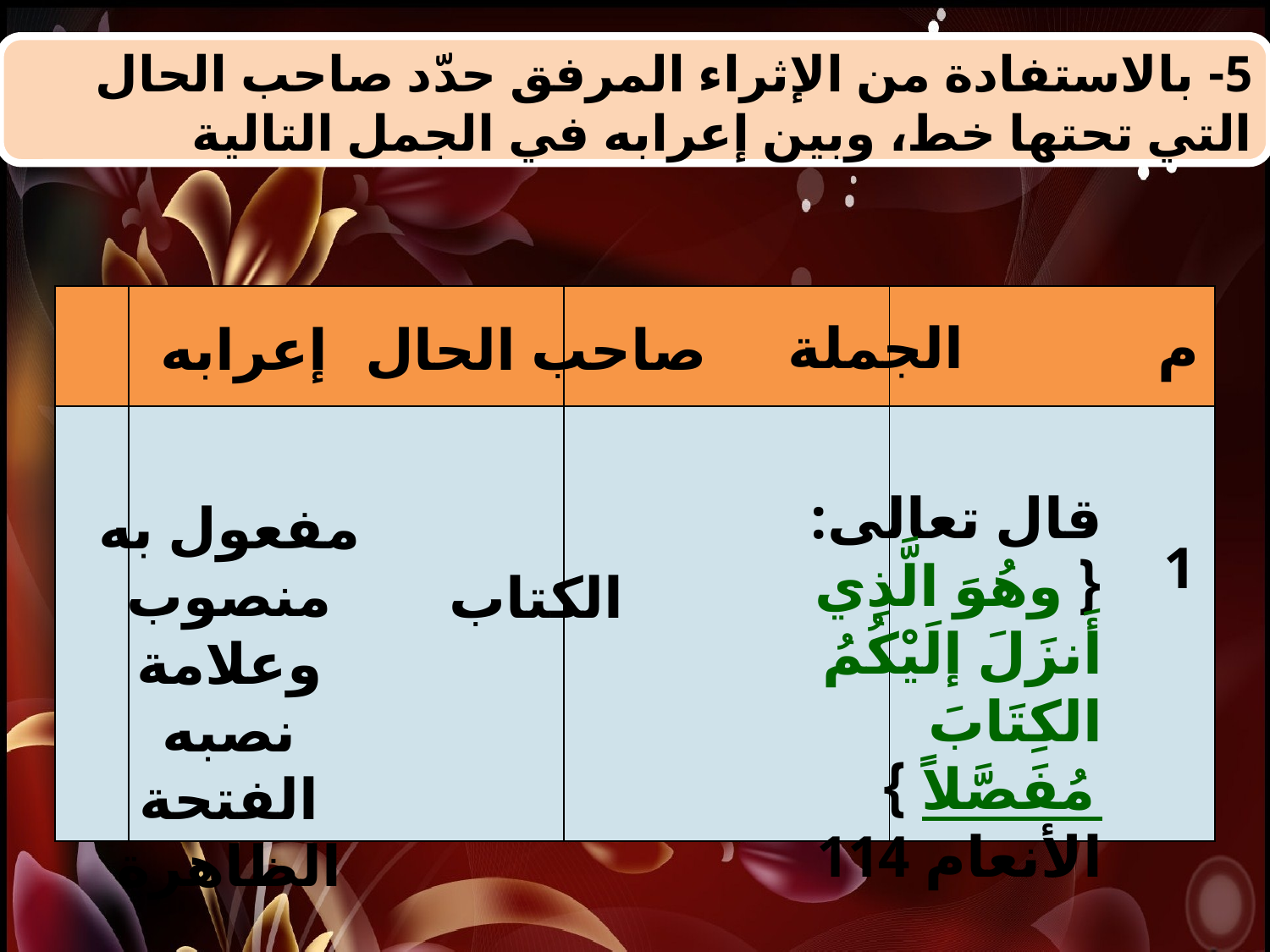

5- بالاستفادة من الإثراء المرفق حدّد صاحب الحال التي تحتها خط، وبين إعرابه في الجمل التالية
|  |  |  |  |
| --- | --- | --- | --- |
|  |  |  |  |
الجملة
م
إعرابه
صاحب الحال
قال تعالى: { وهُوَ الَّذِي أَنزَلَ إلَيْكُمُ الكِتَابَ مُفَصَّلاً } الأنعام 114
مفعول به منصوب وعلامة نصبه الفتحة الظاهرة
1
الكتاب